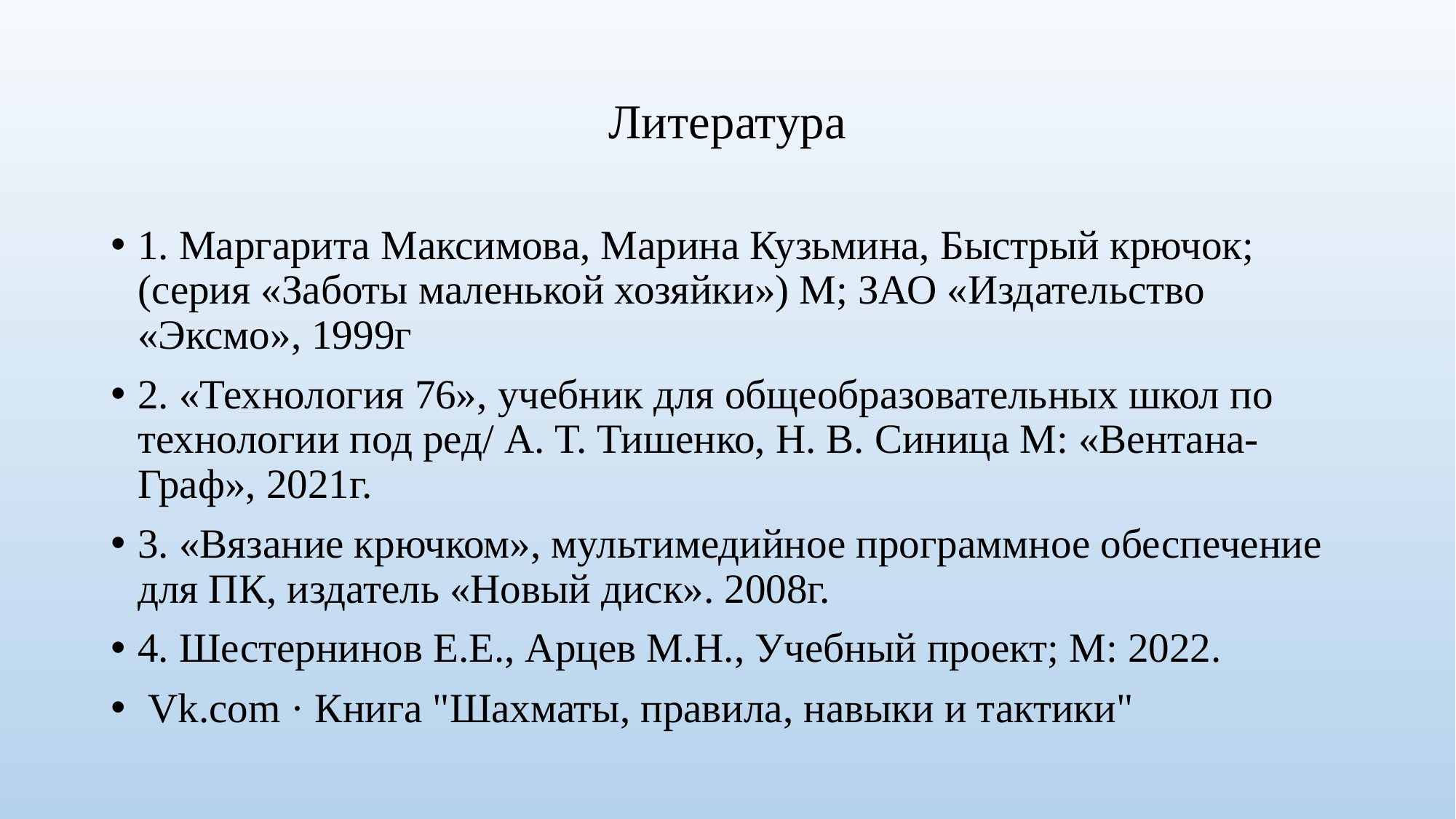

# Литература
1. Маргарита Максимова, Марина Кузьмина, Быстрый крючок; (серия «Заботы маленькой хозяйки») М; ЗАО «Издательство «Эксмо», 1999г
2. «Технология 76», учебник для общеобразовательных школ по технологии под ред/ А. Т. Тишенко, Н. В. Синица М: «Вентана-Граф», 2021г.
3. «Вязание крючком», мультимедийное программное обеспечение для ПК, издатель «Новый диск». 2008г.
4. Шестернинов Е.Е., Арцев М.Н., Учебный проект; М: 2022.
 Vk.com · Книга "Шахматы, правила, навыки и тактики"